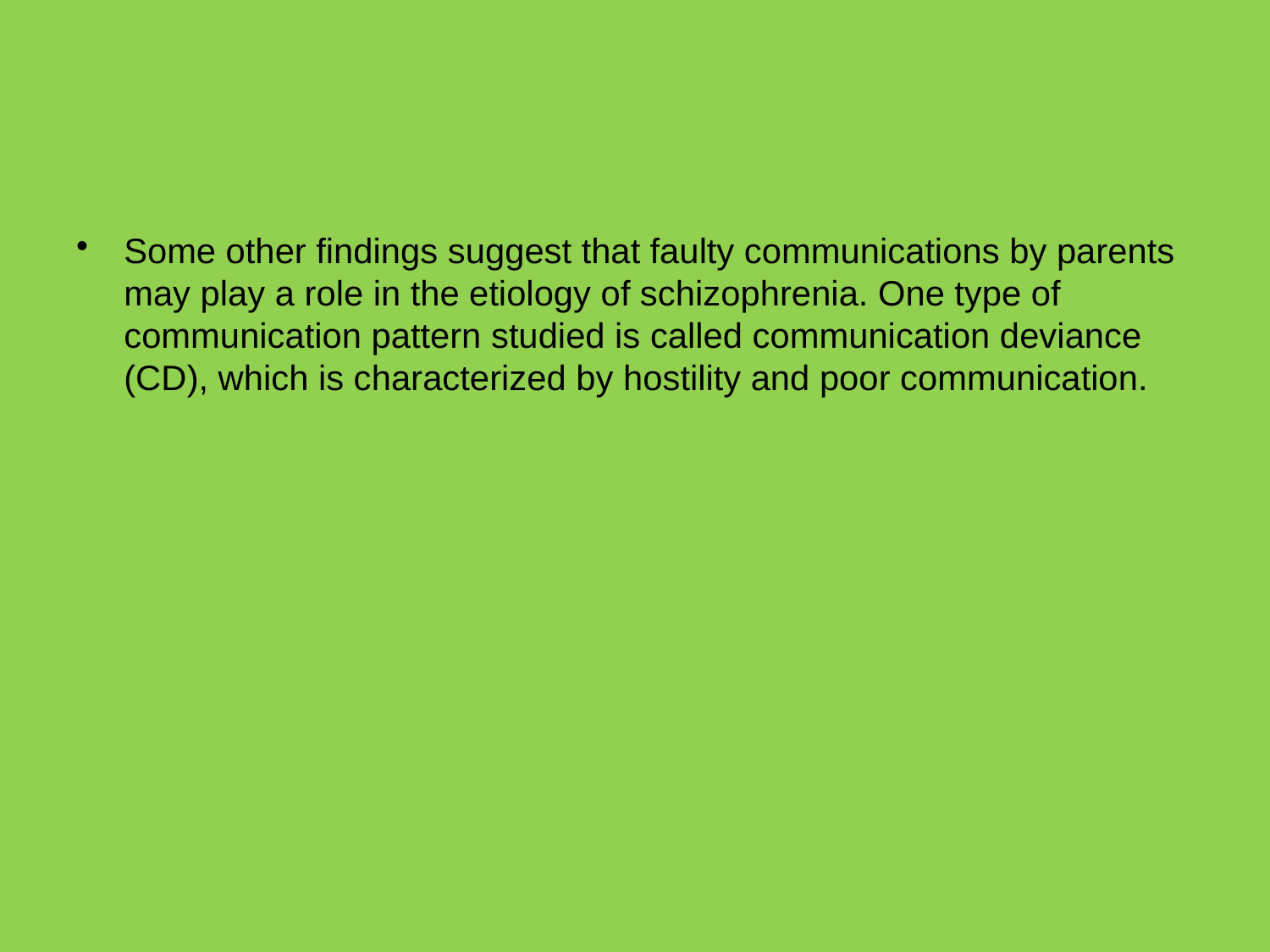

#
Some other findings suggest that faulty communications by parents may play a role in the etiology of schizophrenia. One type of communication pattern studied is called communication deviance (CD), which is characterized by hostility and poor communication.